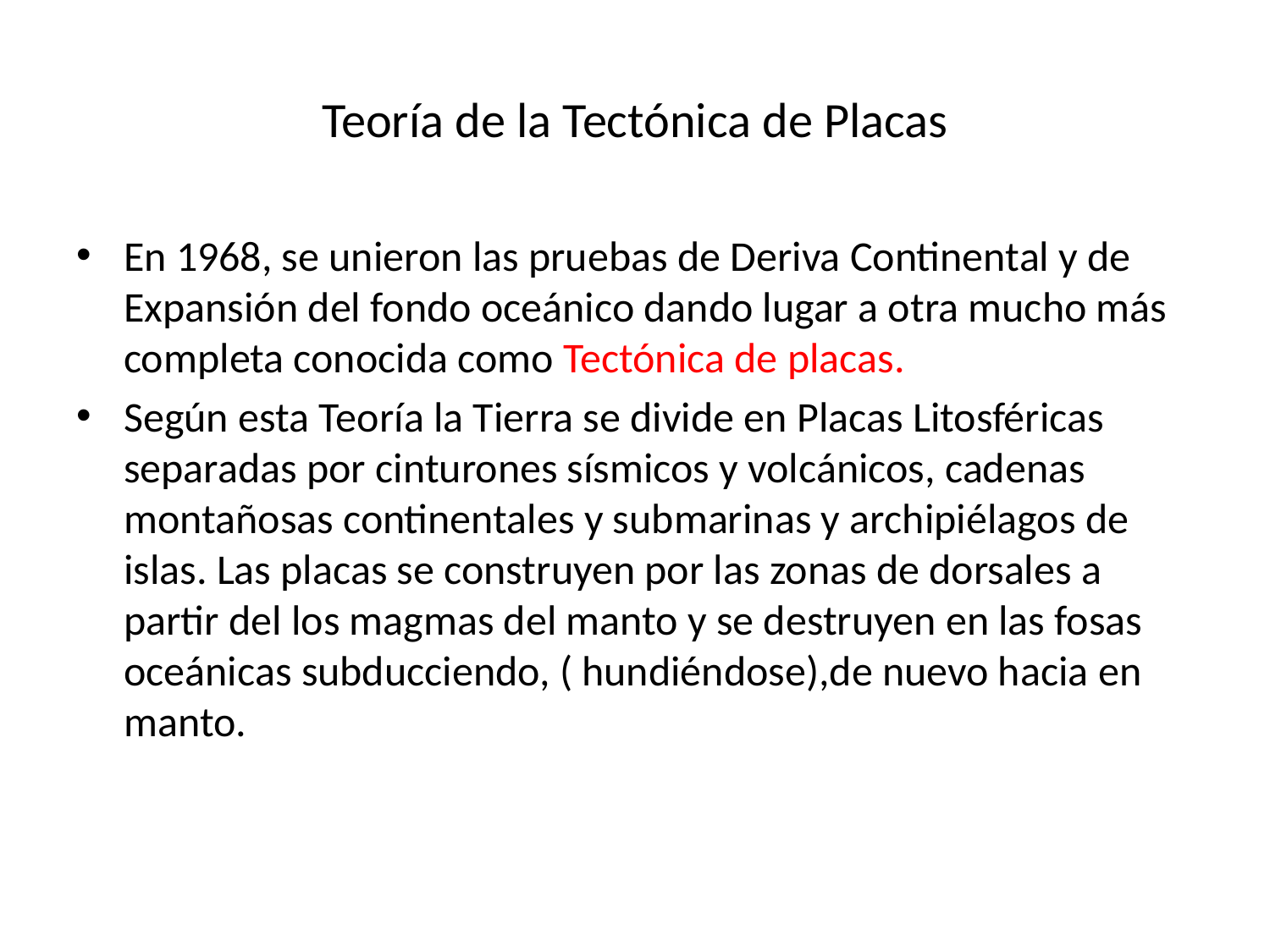

# Teoría de la Tectónica de Placas
En 1968, se unieron las pruebas de Deriva Continental y de Expansión del fondo oceánico dando lugar a otra mucho más completa conocida como Tectónica de placas.
Según esta Teoría la Tierra se divide en Placas Litosféricas separadas por cinturones sísmicos y volcánicos, cadenas montañosas continentales y submarinas y archipiélagos de islas. Las placas se construyen por las zonas de dorsales a partir del los magmas del manto y se destruyen en las fosas oceánicas subducciendo, ( hundiéndose),de nuevo hacia en manto.